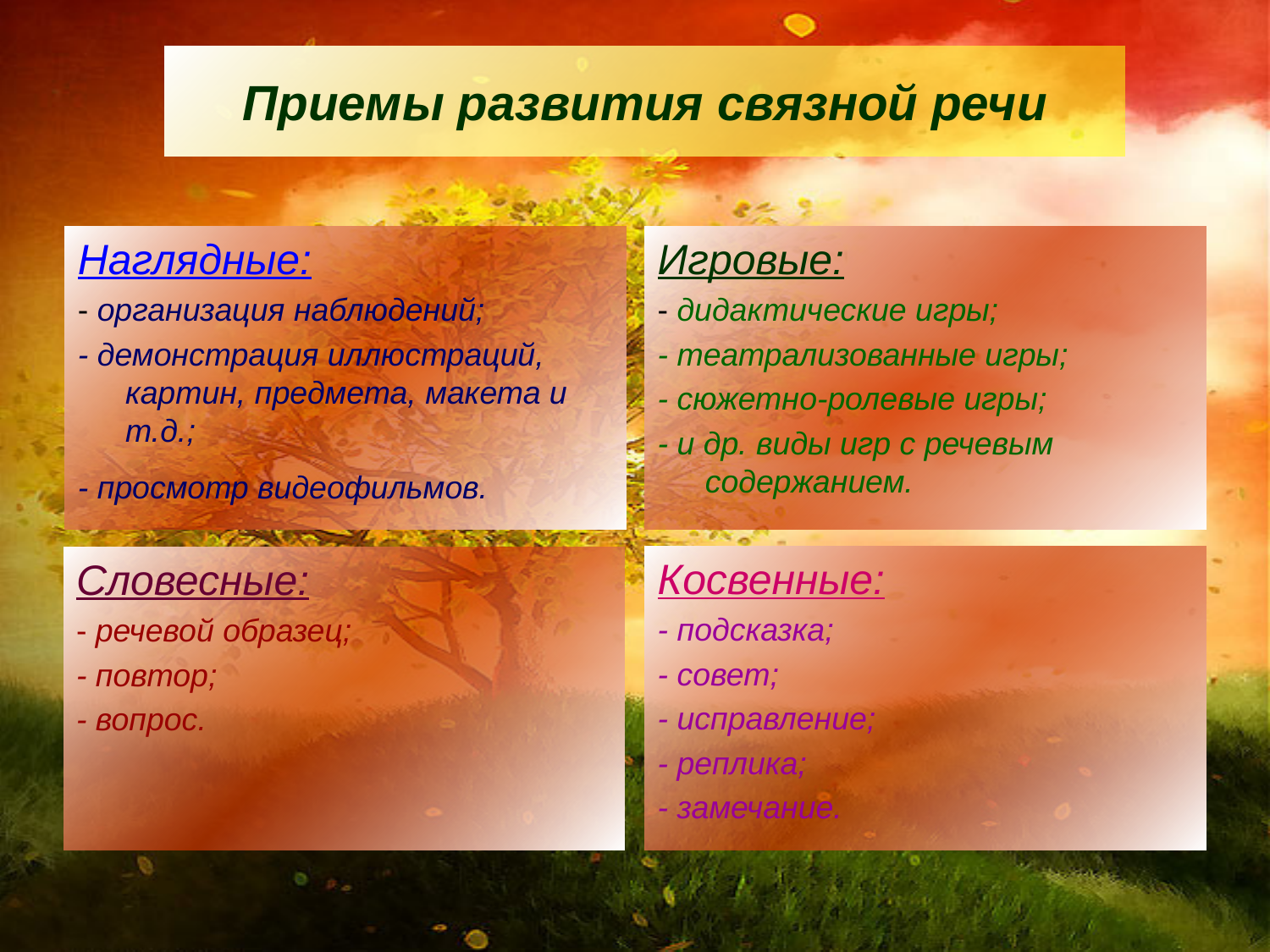

# Приемы развития связной речи
Наглядные:
- организация наблюдений;
- демонстрация иллюстраций, картин, предмета, макета и т.д.;
- просмотр видеофильмов.

Игровые:
- дидактические игры;
- театрализованные игры;
- сюжетно-ролевые игры;
- и др. виды игр с речевым содержанием.
Косвенные:
- подсказка;
- совет;
- исправление;
- реплика;
- замечание.

Словесные:
- речевой образец;
- повтор;
- вопрос.